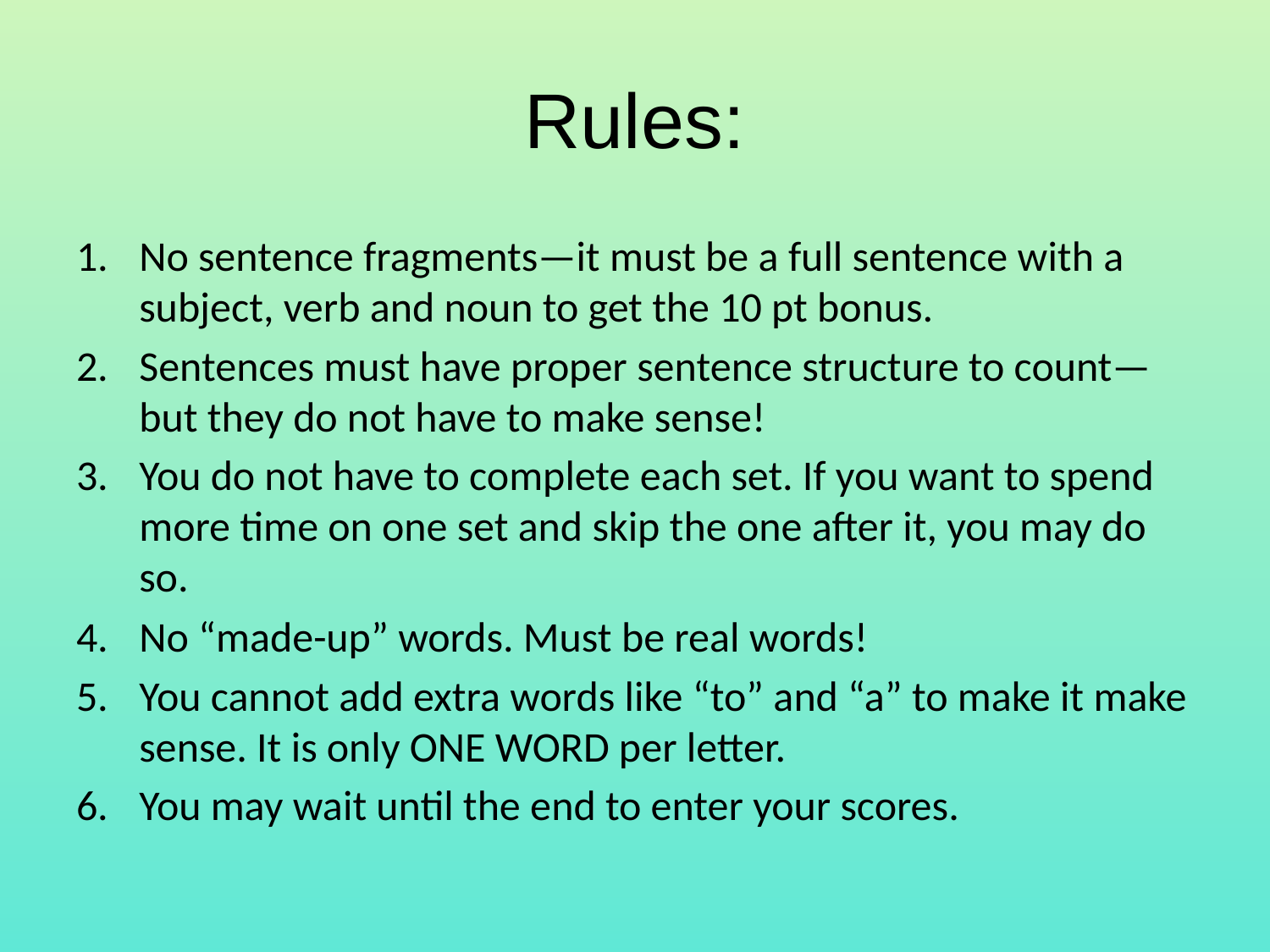

# Rules:
No sentence fragments—it must be a full sentence with a subject, verb and noun to get the 10 pt bonus.
Sentences must have proper sentence structure to count—but they do not have to make sense!
You do not have to complete each set. If you want to spend more time on one set and skip the one after it, you may do so.
No “made-up” words. Must be real words!
You cannot add extra words like “to” and “a” to make it make sense. It is only ONE WORD per letter.
You may wait until the end to enter your scores.